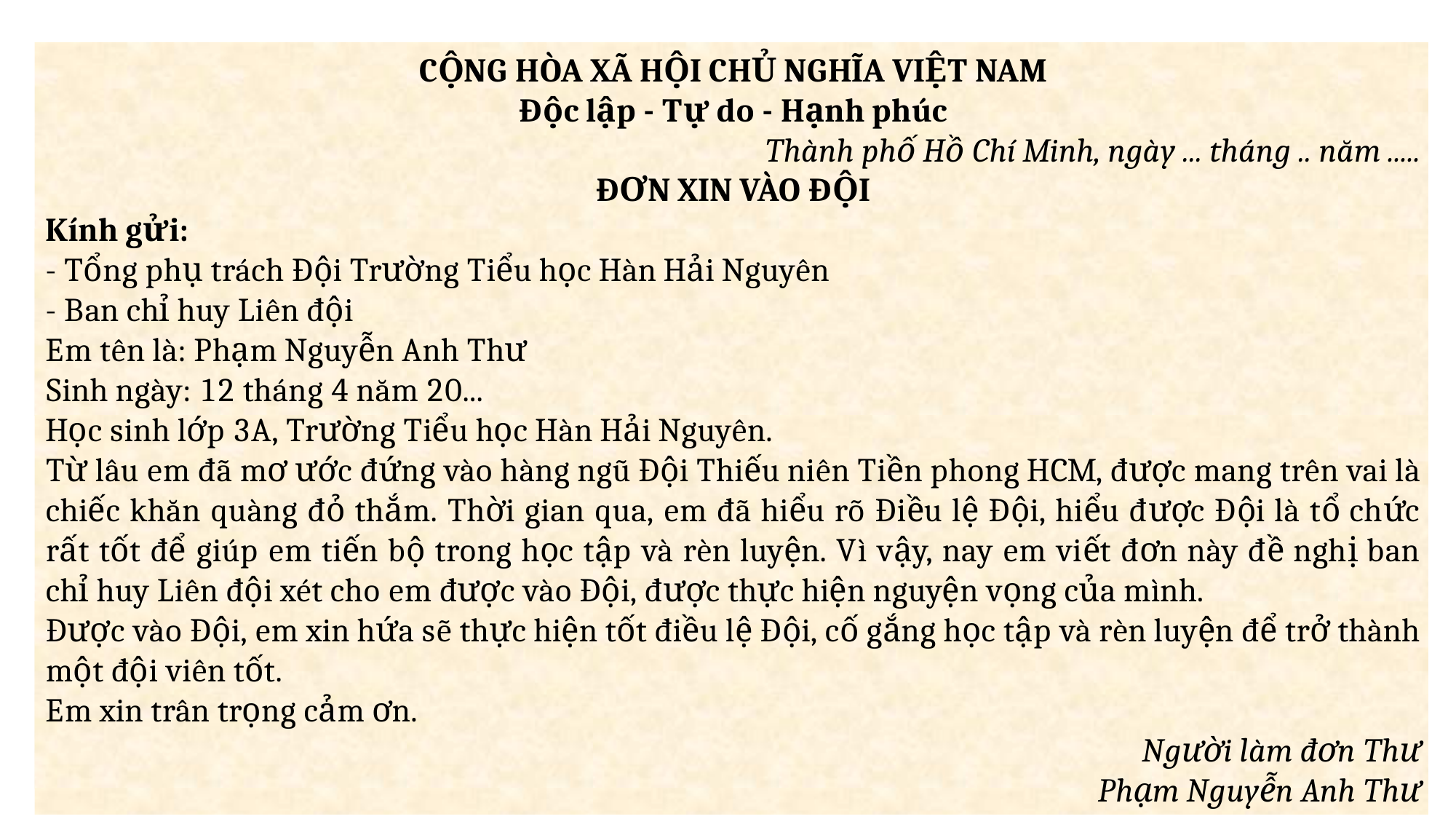

CỘNG HÒA XÃ HỘI CHỦ NGHĨA VIỆT NAM
Độc lập - Tự do - Hạnh phúc
Thành phố Hồ Chí Minh, ngày ... tháng .. năm .....
ĐƠN XIN VÀO ĐỘI
Kính gửi:
- Tổng phụ trách Đội Trường Tiểu học Hàn Hải Nguyên
- Ban chỉ huy Liên đội
Em tên là: Phạm Nguyễn Anh Thư
Sinh ngày: 12 tháng 4 năm 20...
Học sinh lớp 3A, Trường Tiểu học Hàn Hải Nguyên.
Từ lâu em đã mơ ước đứng vào hàng ngũ Đội Thiếu niên Tiền phong HCM, được mang trên vai là chiếc khăn quàng đỏ thắm. Thời gian qua, em đã hiểu rõ Điều lệ Đội, hiểu được Đội là tổ chức rất tốt để giúp em tiến bộ trong học tập và rèn luyện. Vì vậy, nay em viết đơn này đề nghị ban chỉ huy Liên đội xét cho em được vào Đội, được thực hiện nguyện vọng của mình.
Được vào Đội, em xin hứa sẽ thực hiện tốt điều lệ Đội, cố gắng học tập và rèn luyện để trở thành một đội viên tốt.
Em xin trân trọng cảm ơn.
Người làm đơn Thư
Phạm Nguyễn Anh Thư